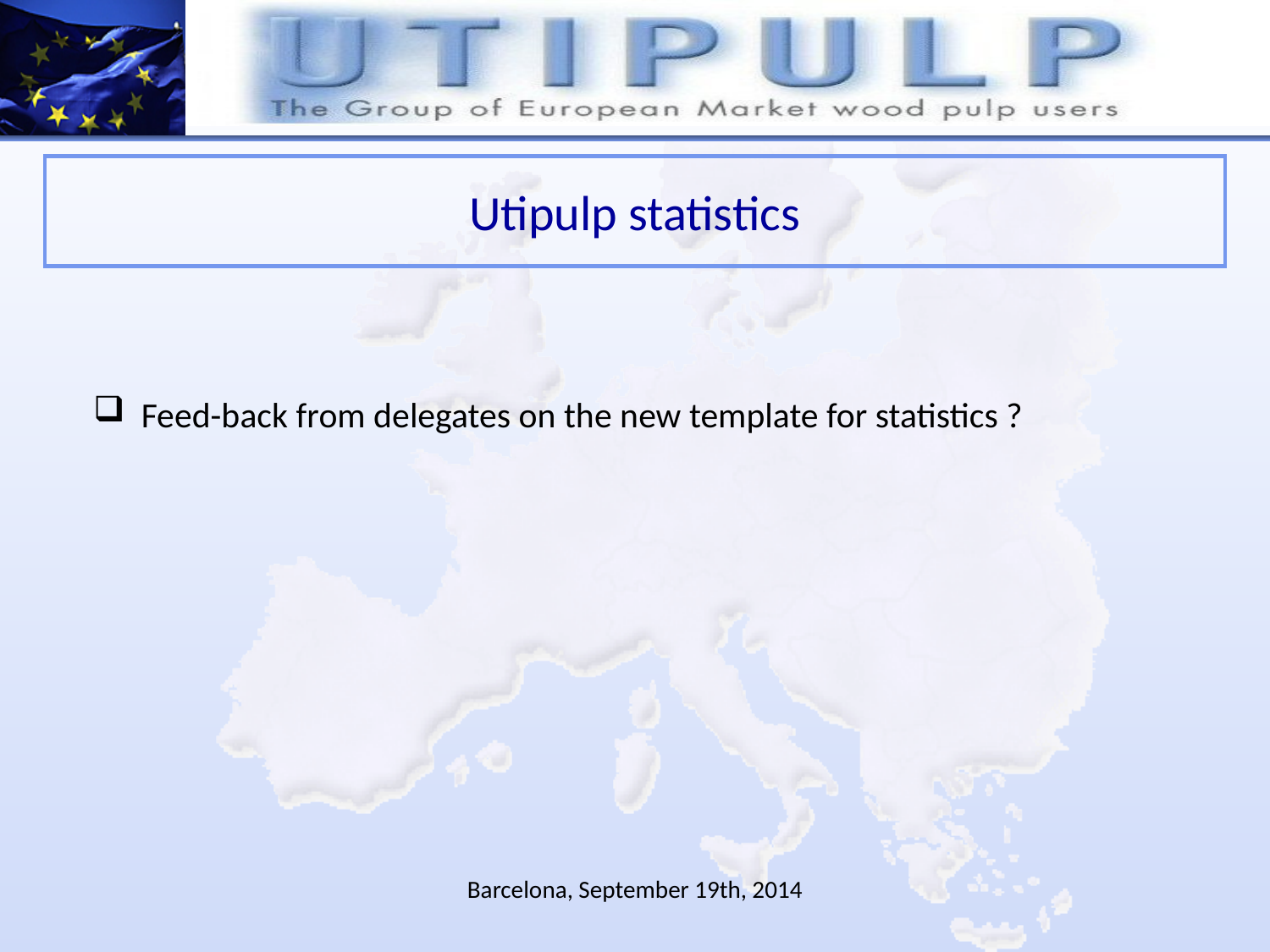

# Utipulp statistics
Feed-back from delegates on the new template for statistics ?
Barcelona, September 19th, 2014